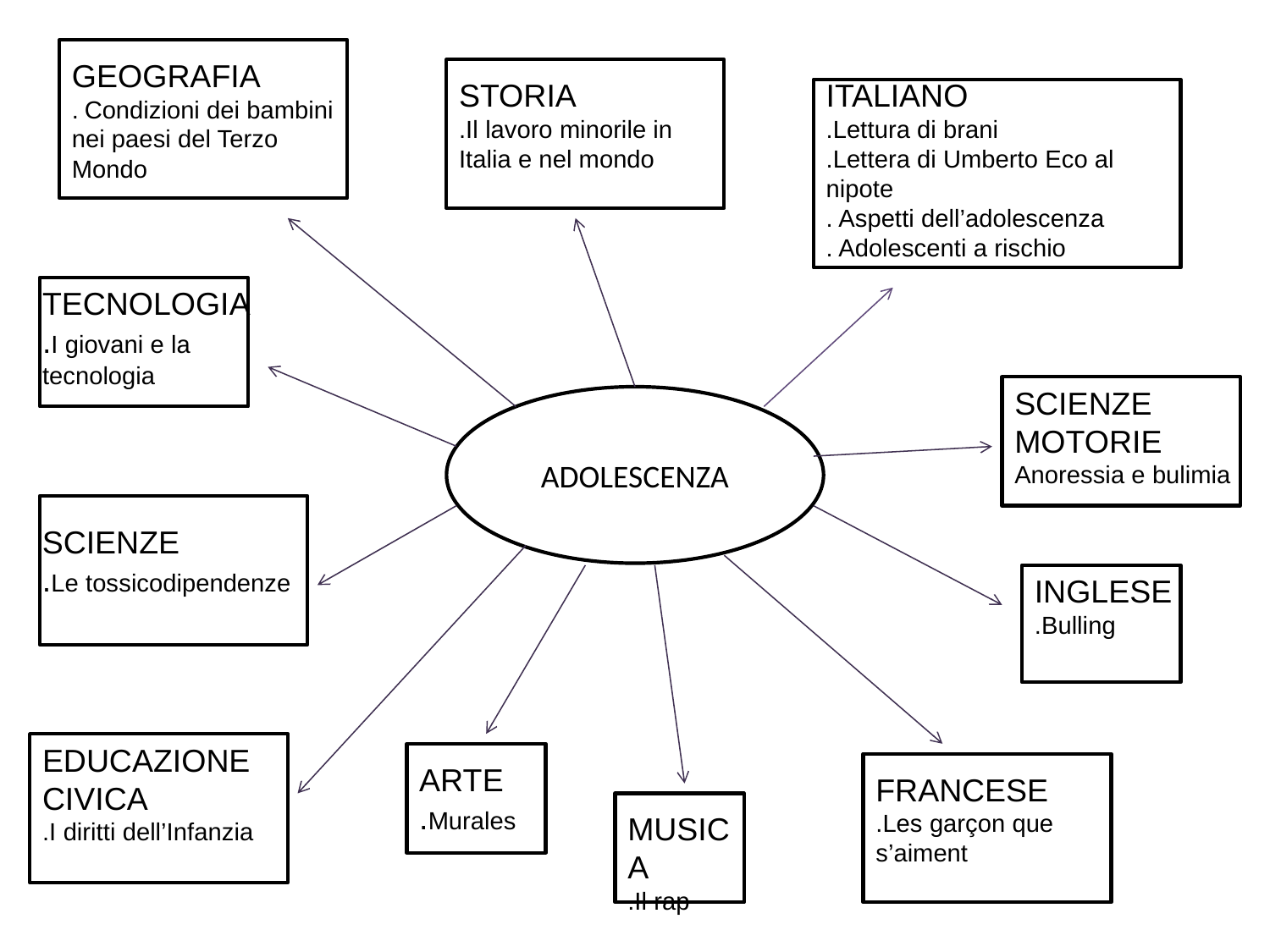

GEOGRAFIA
. Condizioni dei bambini nei paesi del Terzo Mondo

STORIA
.Il lavoro minorile in Italia e nel mondo
ITALIANO
.Lettura di brani
.Lettera di Umberto Eco al nipote
. Aspetti dell’adolescenza
. Adolescenti a rischio

TECNOLOGIA
.I giovani e la tecnologia

SCIENZE MOTORIE
Anoressia e bulimia

ADOLESCENZA

SCIENZE
.Le tossicodipendenze
INGLESE
.Bulling

EDUCAZIONE CIVICA
.I diritti dell’Infanzia

ARTE
.Murales

FRANCESE
.Les garçon que s’aiment

MUSICA
.Il rap